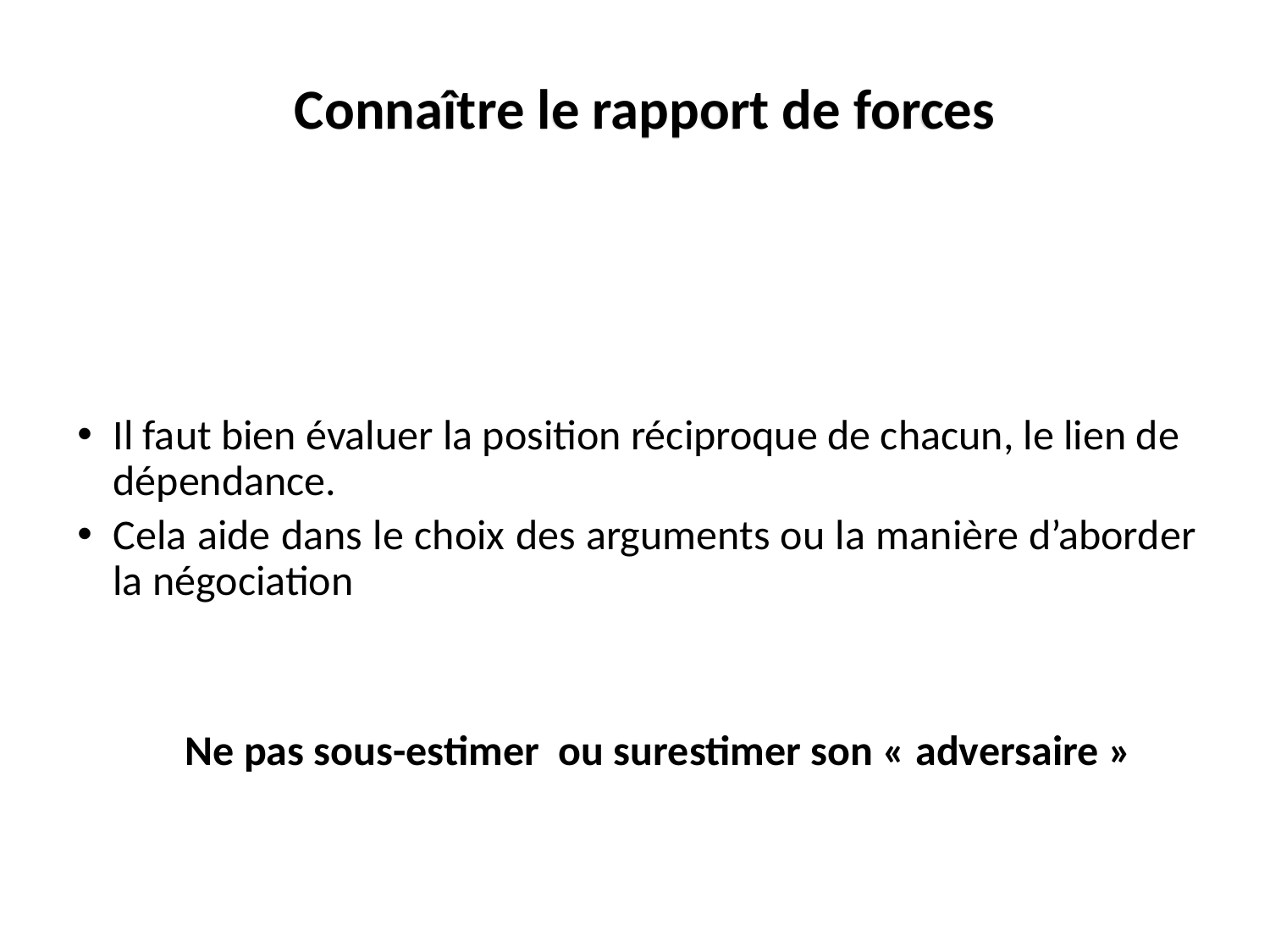

Connaître le rapport de forces
Il faut bien évaluer la position réciproque de chacun, le lien de dépendance.
Cela aide dans le choix des arguments ou la manière d’aborder la négociation
Ne pas sous-estimer  ou surestimer son « adversaire »